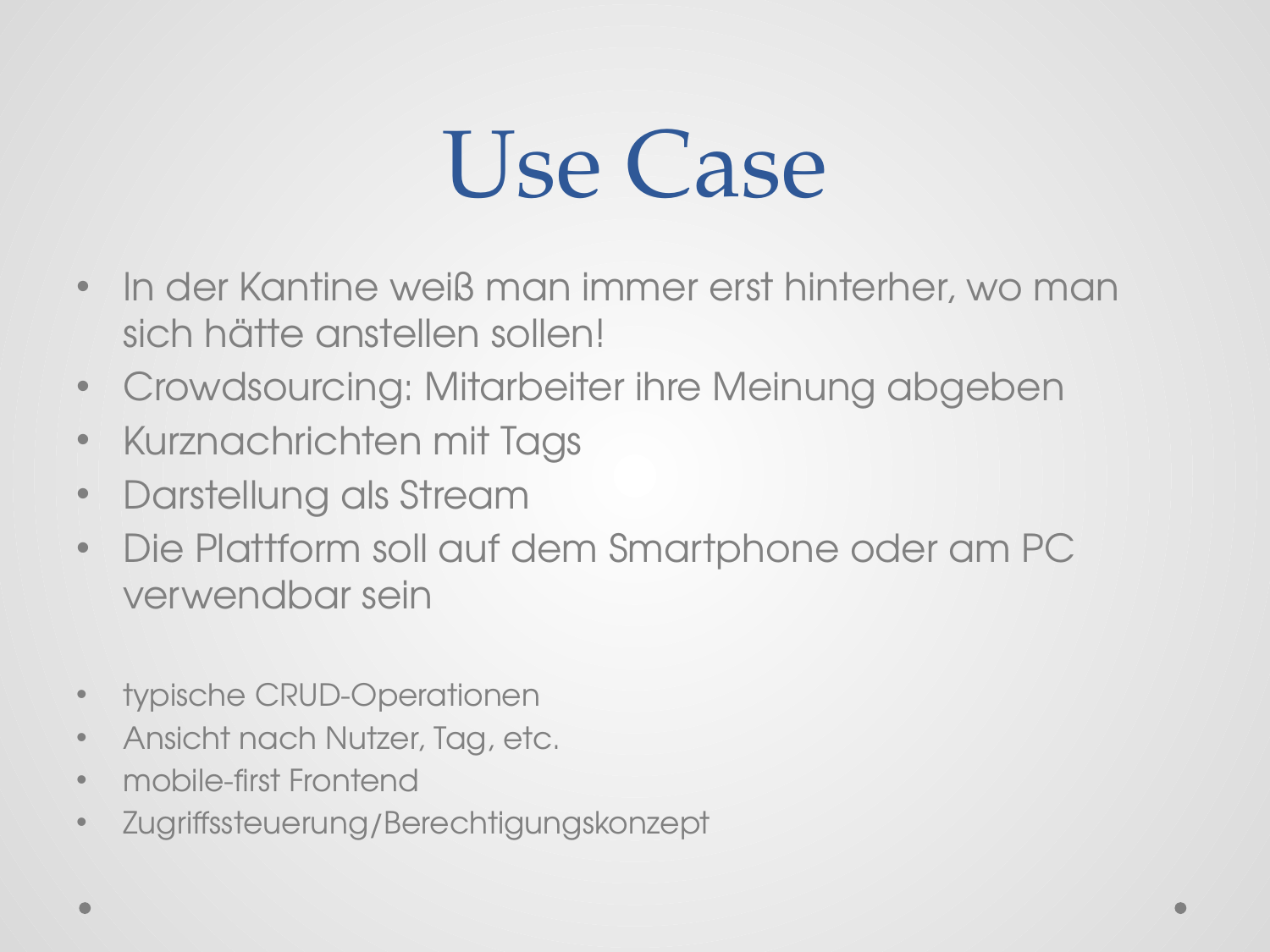

# Use Case
In der Kantine weiß man immer erst hinterher, wo man sich hätte anstellen sollen!
Crowdsourcing: Mitarbeiter ihre Meinung abgeben
Kurznachrichten mit Tags
Darstellung als Stream
Die Plattform soll auf dem Smartphone oder am PC verwendbar sein

typische CRUD-Operationen
Ansicht nach Nutzer, Tag, etc.
mobile-first Frontend
Zugriffssteuerung/Berechtigungskonzept